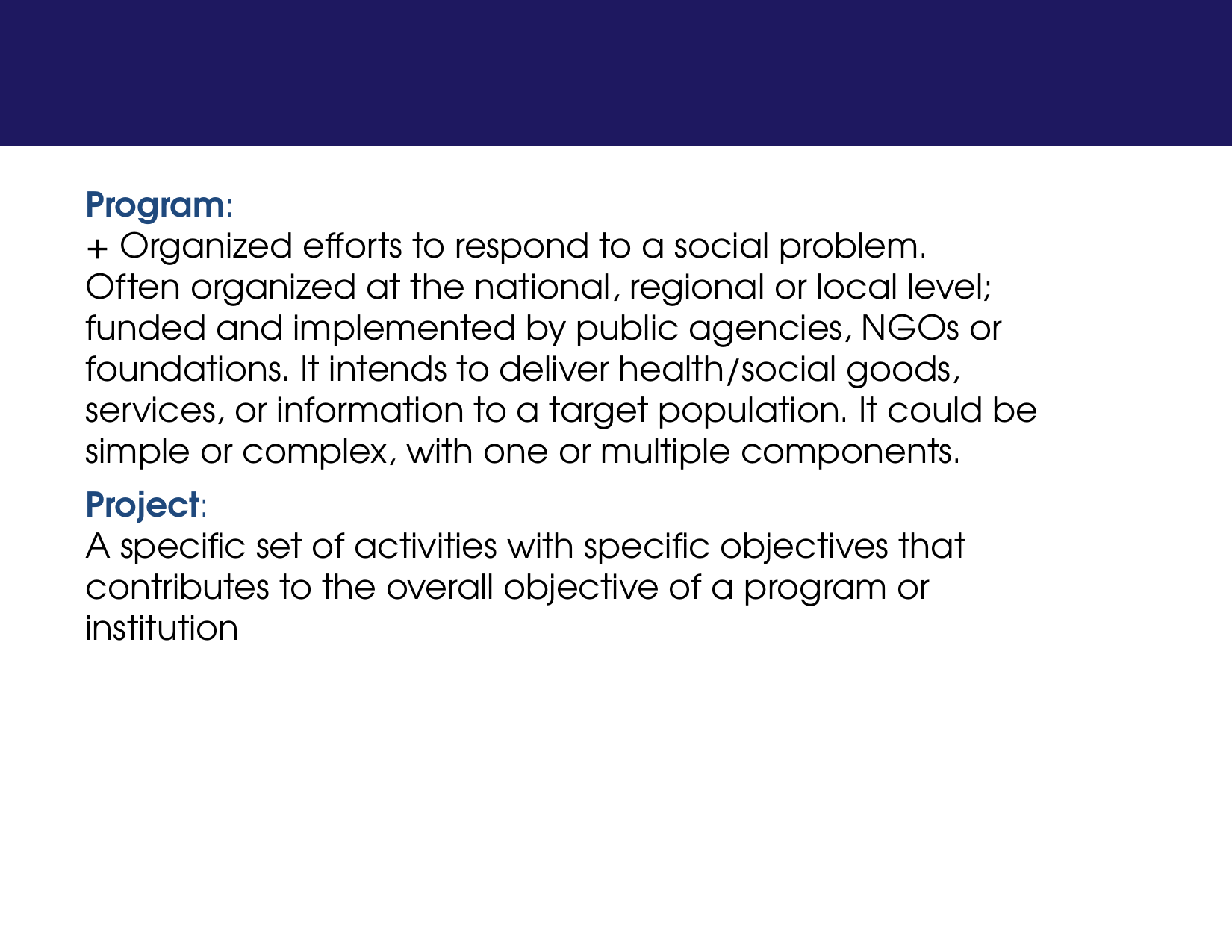

Program:
+ Organized efforts to respond to a social problem.
Often organized at the national, regional or local level; funded and implemented by public agencies, NGOs or foundations. It intends to deliver health/social goods, services, or information to a target population. It could be simple or complex, with one or multiple components.

Project:
A specific set of activities with specific objectives that contributes to the overall objective of a program or institution